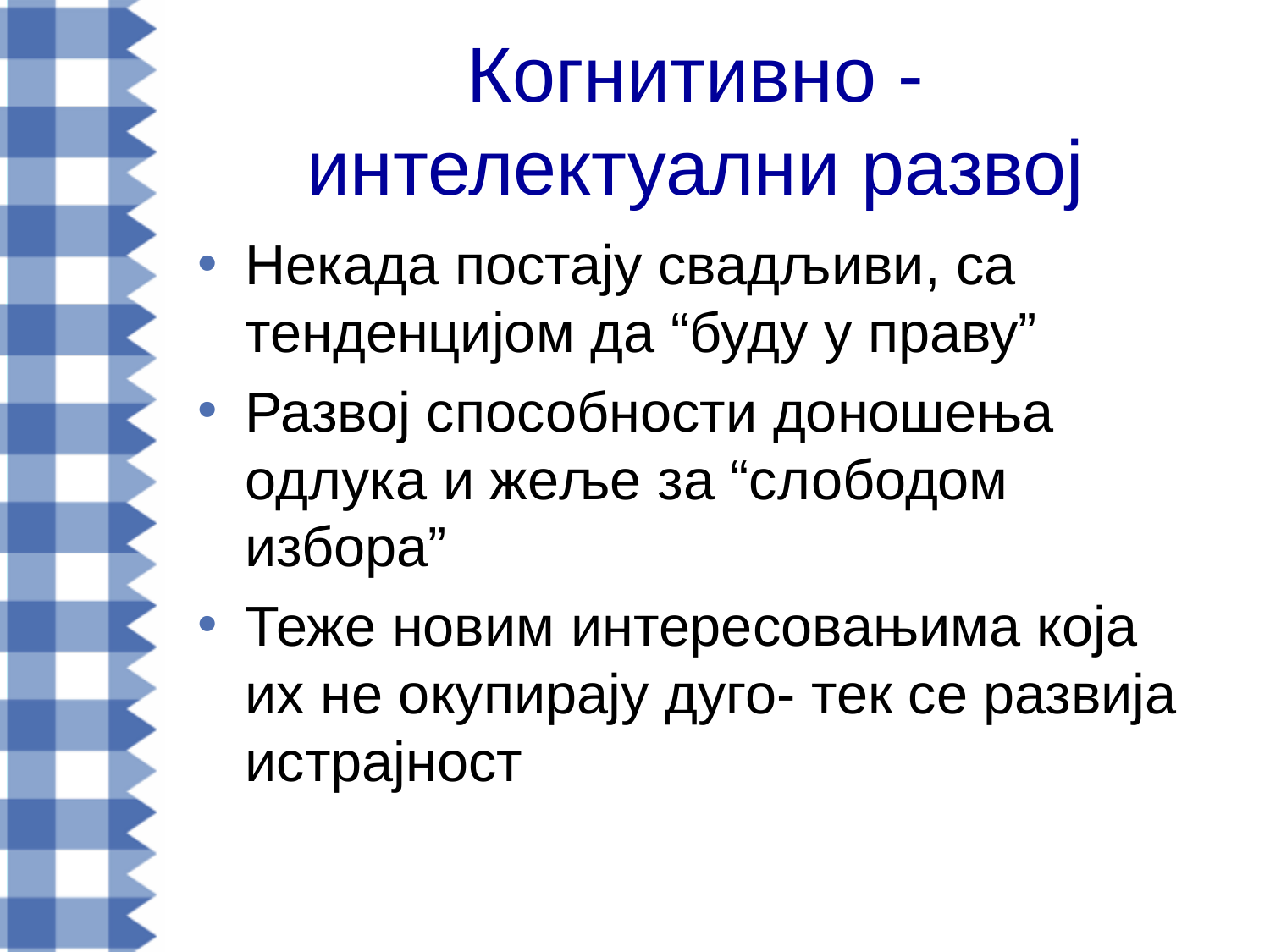

# Когнитивно - интелектуални развој
Некада постају свадљиви, са тенденцијом да “буду у праву”
Развој способности доношења одлука и жеље за “слободом избора”
Теже новим интересовањима која их не окупирају дуго- тек се развија истрајност